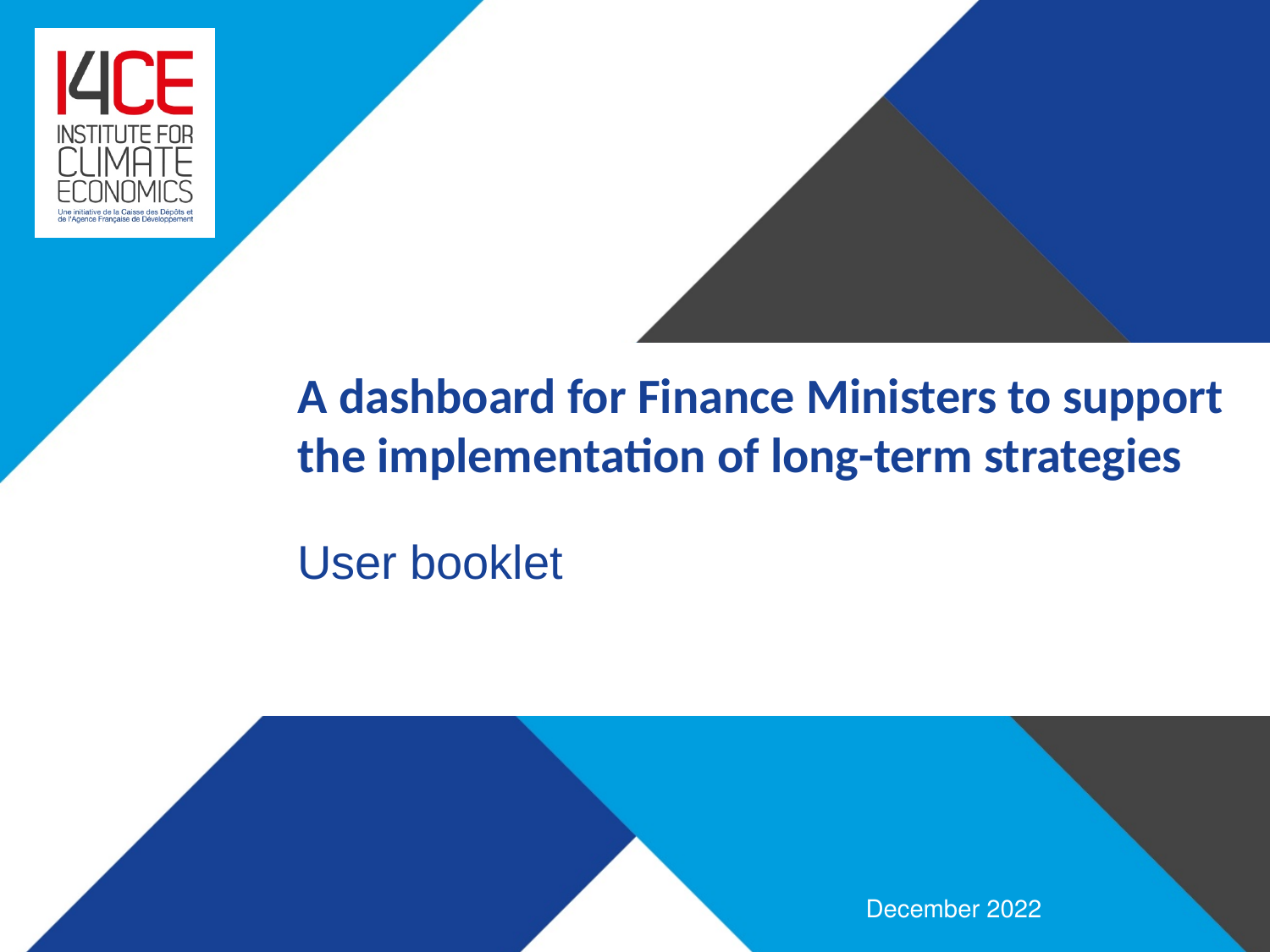

# A dashboard for Finance Ministers to support the implementation of long-term strategies
User booklet
December 2022